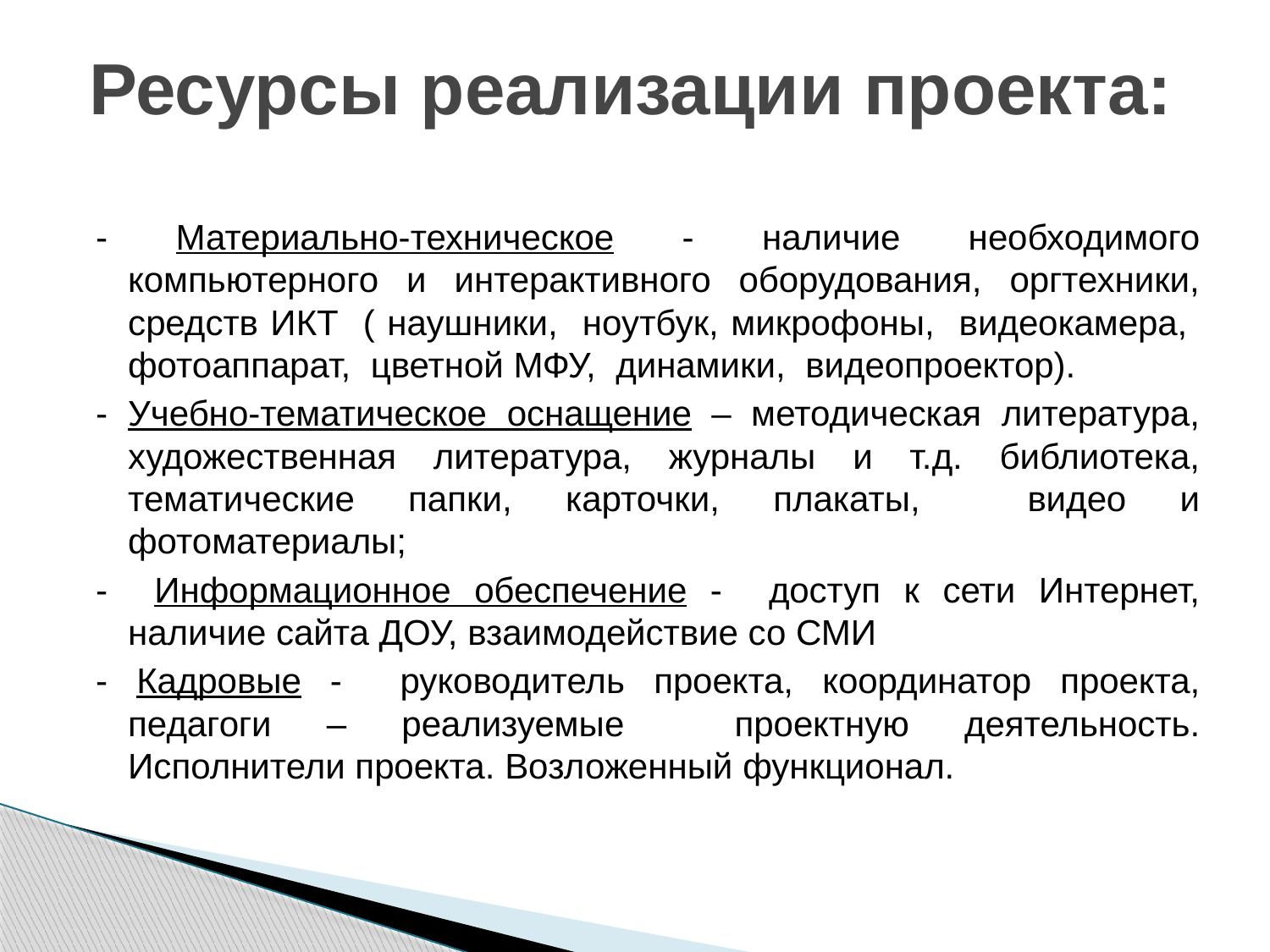

# Ресурсы реализации проекта:
- Материально-техническое - наличие необходимого компьютерного и интерактивного оборудования, оргтехники, средств ИКТ  ( наушники,  ноутбук, микрофоны,  видеокамера,  фотоаппарат,  цветной МФУ,  динамики,  видеопроектор).
- Учебно-тематическое оснащение – методическая литература, художественная литература, журналы и т.д. библиотека, тематические папки, карточки, плакаты,  видео и фотоматериалы;
-  Информационное обеспечение -  доступ к сети Интернет, наличие сайта ДОУ, взаимодействие со СМИ
- Кадровые -  руководитель проекта, координатор проекта, педагоги – реализуемые  проектную деятельность. Исполнители проекта. Возложенный функционал.